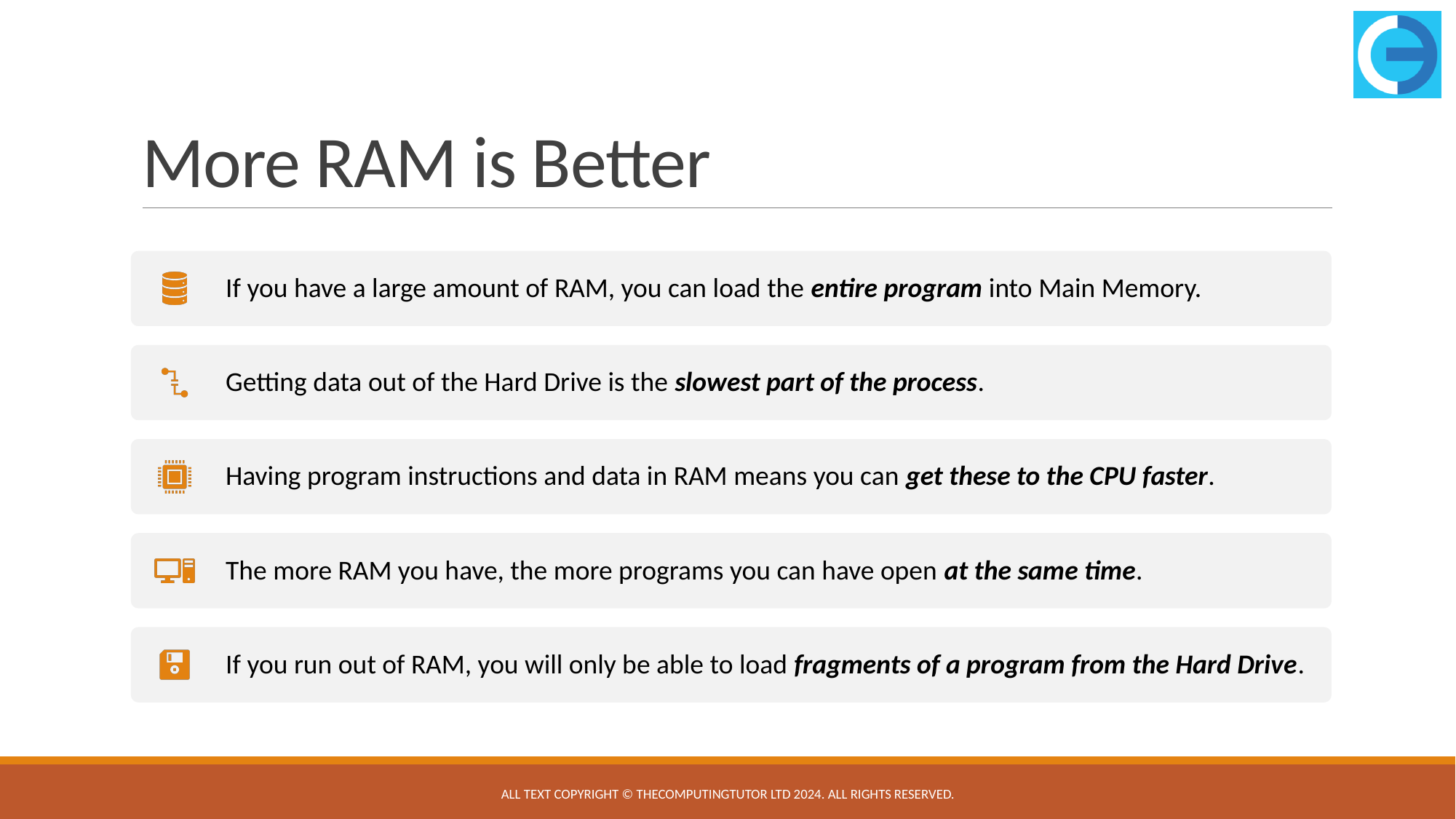

# More RAM is Better
If you have a large amount of RAM, you can load the entire program into Main Memory.
Getting data out of the Hard Drive is the slowest part of the process.
Having program instructions and data in RAM means you can get these to the CPU faster.
The more RAM you have, the more programs you can have open at the same time.
If you run out of RAM, you will only be able to load fragments of a program from the Hard Drive.
All text copyright © TheComputingTutor Ltd 2024. All rights Reserved.